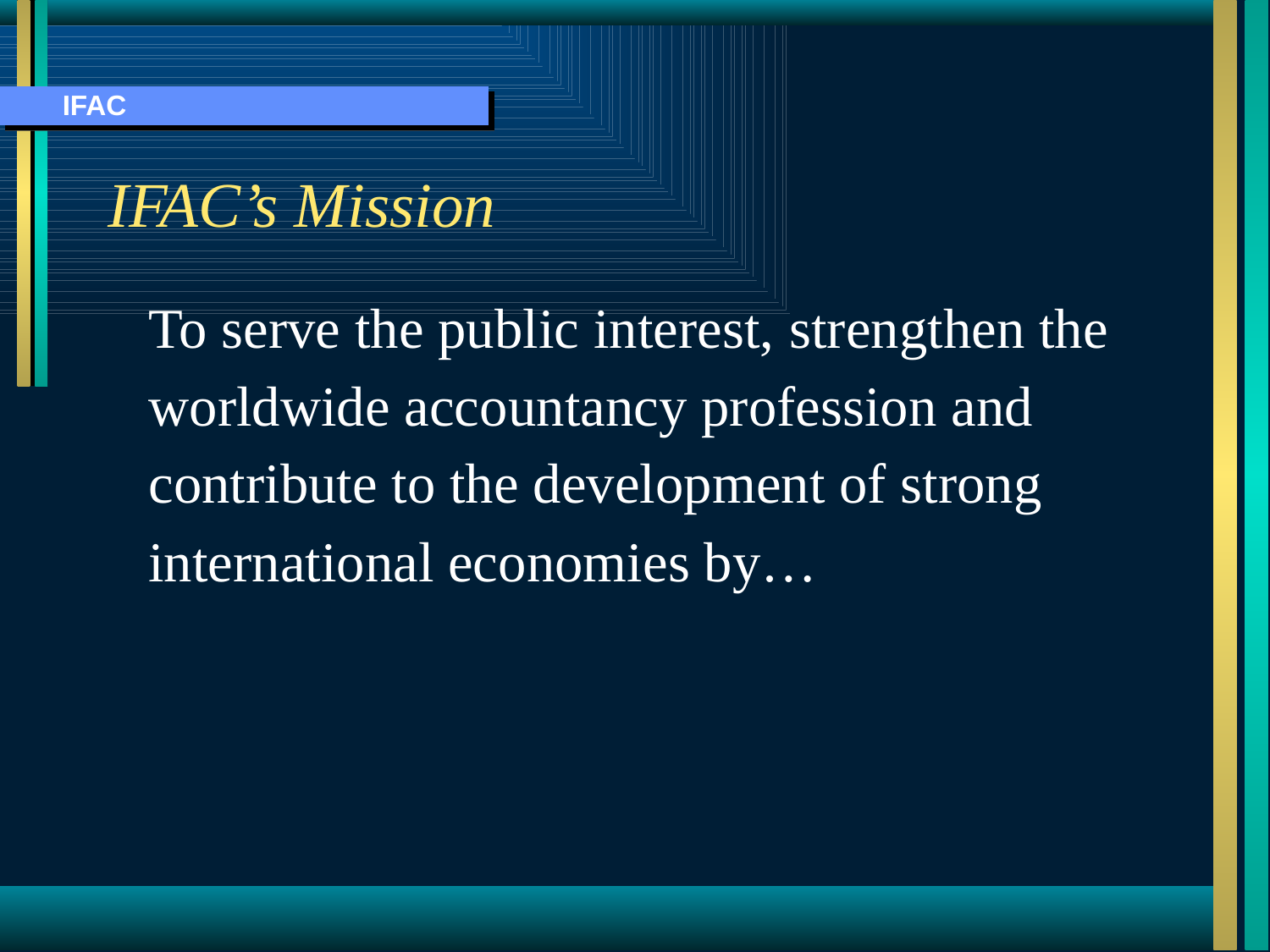

IFAC
# IFAC’s Mission

	To serve the public interest, strengthen the worldwide accountancy profession and contribute to the development of strong international economies by…